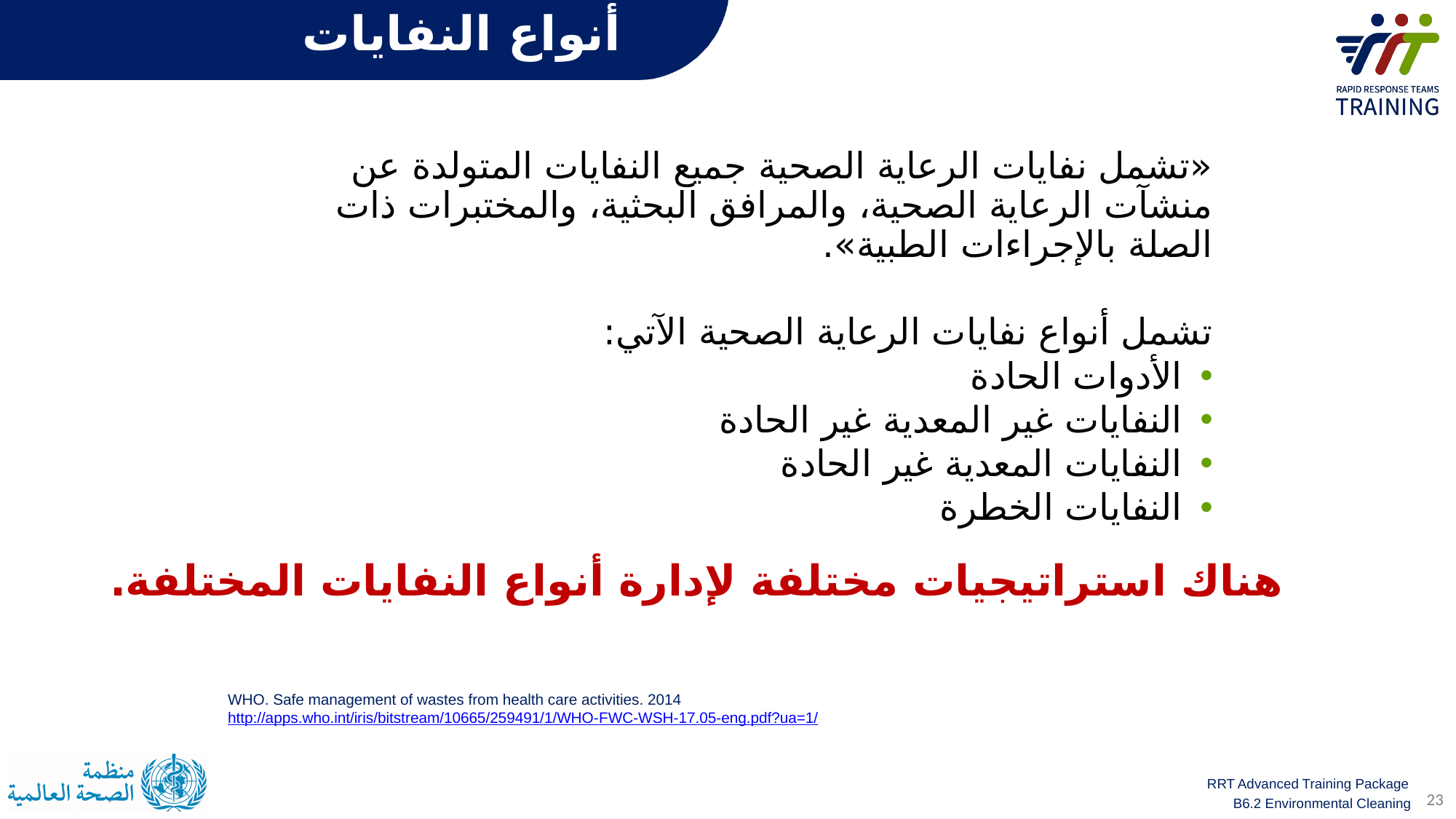

أنواع النفايات
«تشمل نفايات الرعاية الصحية جميع النفايات المتولدة عن منشآت الرعاية الصحية، والمرافق البحثية، والمختبرات ذات الصلة بالإجراءات الطبية».

تشمل أنواع نفايات الرعاية الصحية الآتي:
الأدوات الحادة
النفايات غير المعدية غير الحادة
النفايات المعدية غير الحادة
النفايات الخطرة
هناك استراتيجيات مختلفة لإدارة أنواع النفايات المختلفة.
WHO. Safe management of wastes from health care activities. 2014. http://apps.who.int/iris/bitstream/10665/259491/1/WHO-FWC-WSH-17.05-eng.pdf?ua=1/.